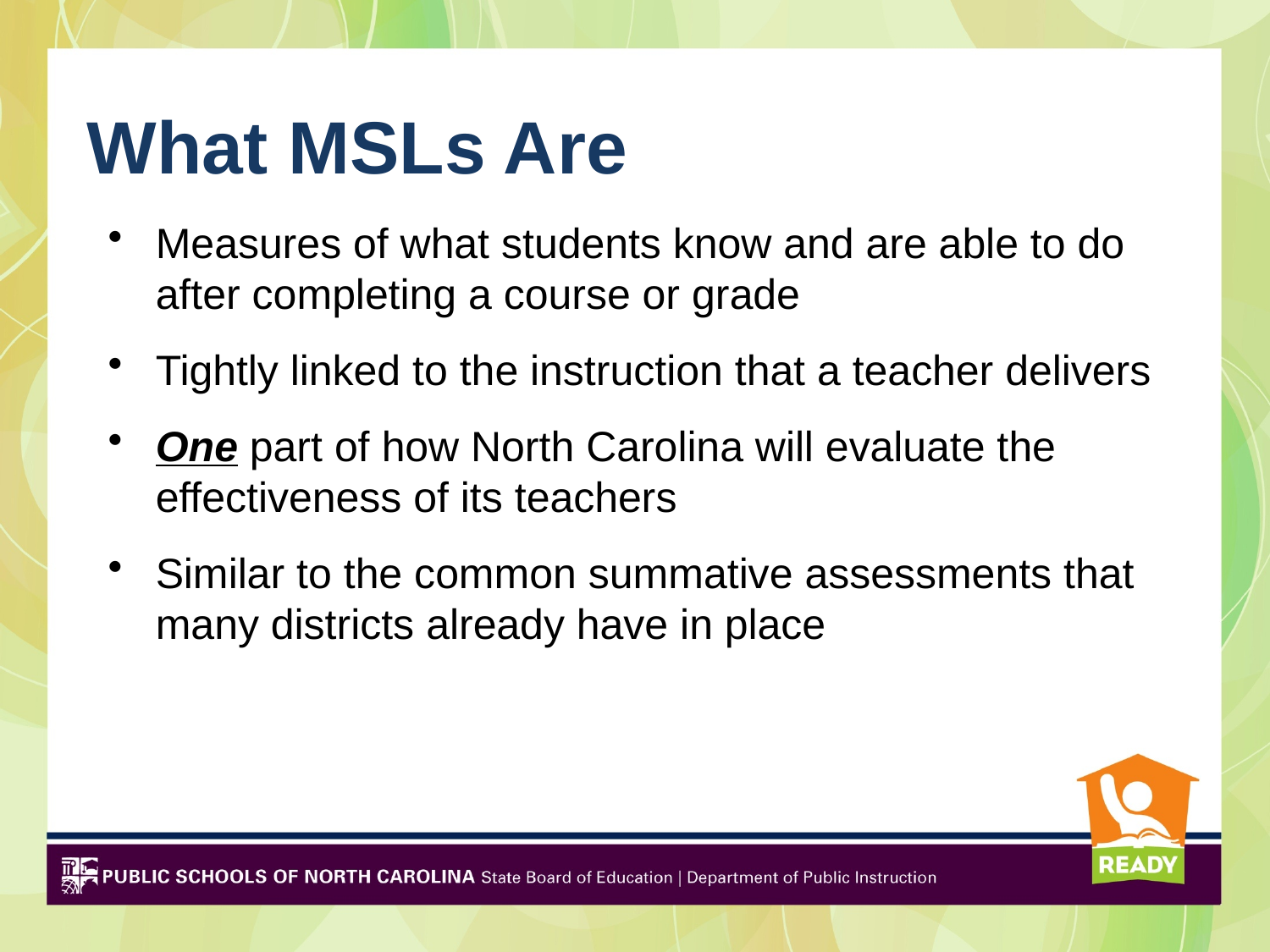

# What MSLs Are
Measures of what students know and are able to do after completing a course or grade
Tightly linked to the instruction that a teacher delivers
One part of how North Carolina will evaluate the effectiveness of its teachers
Similar to the common summative assessments that many districts already have in place